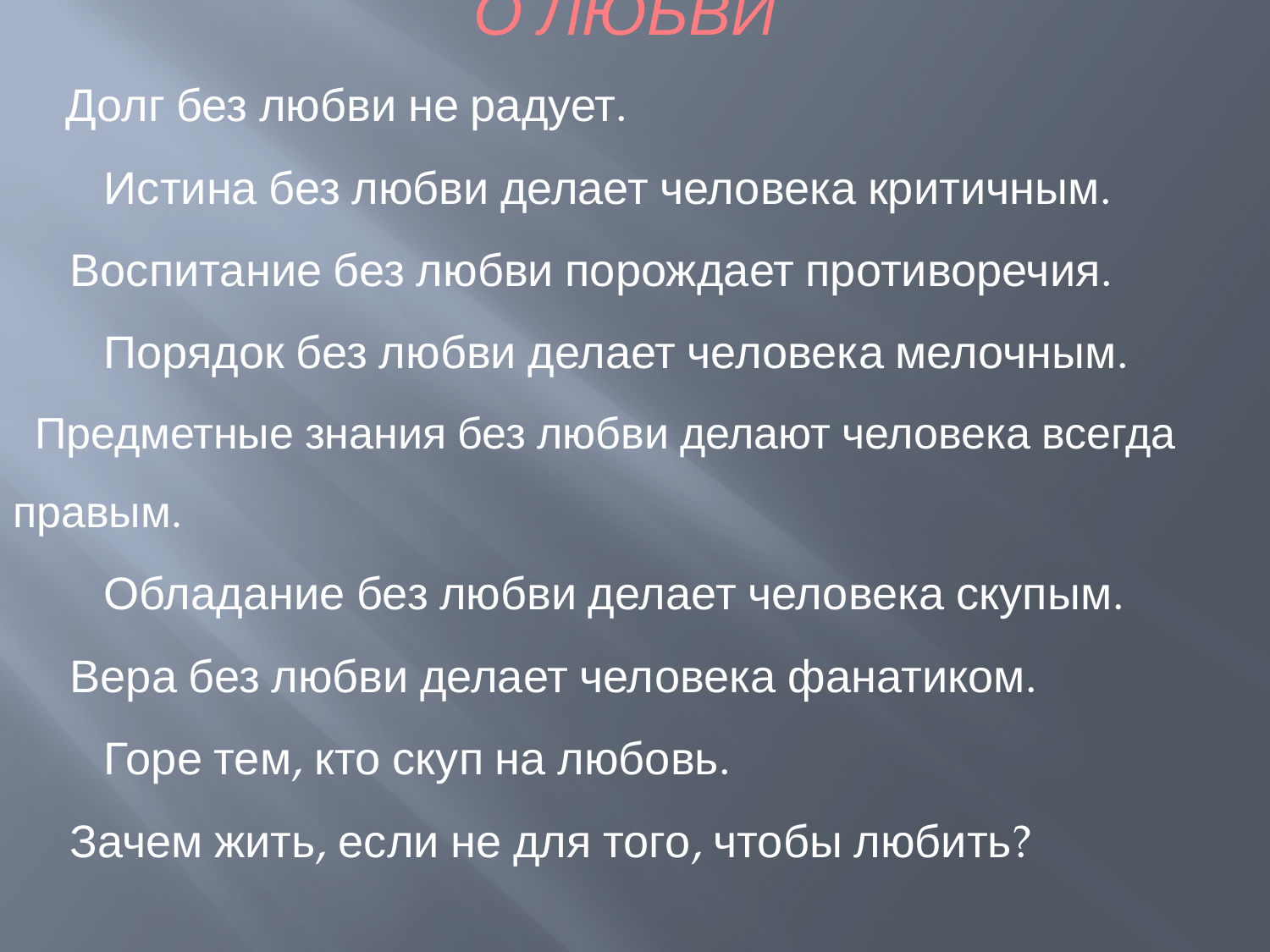

О ЛЮБВИ
     Долг без любви не радует.
        Истина без любви делает человека критичным.
     Воспитание без любви порождает противоречия.
        Порядок без любви делает человека мелочным.
  Предметные знания без любви делают человека всегда правым.
        Обладание без любви делает человека скупым.
     Вера без любви делает человека фанатиком.
        Горе тем, кто скуп на любовь.
     Зачем жить, если не для того, чтобы любить?